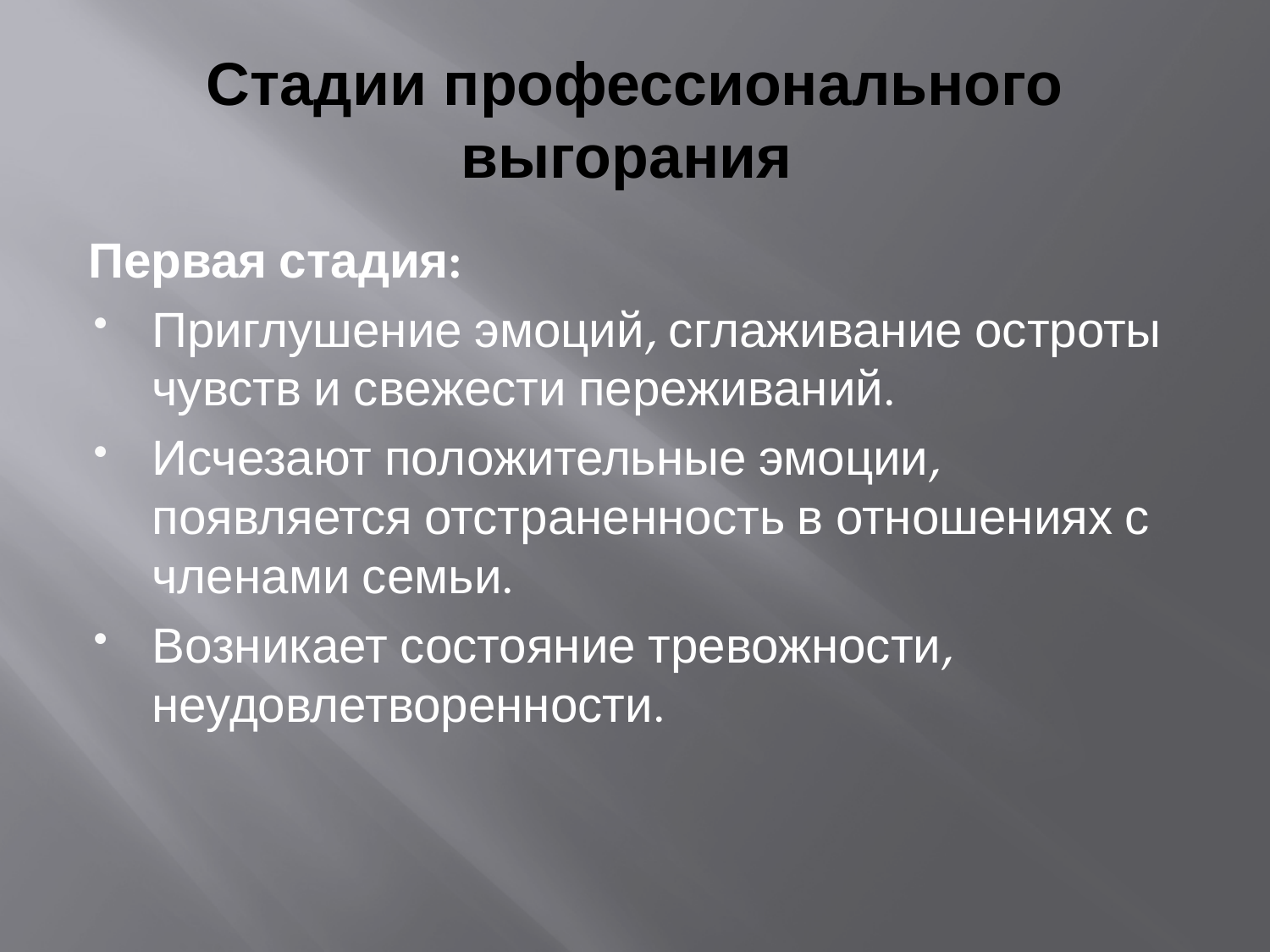

# Стадии профессионального выгорания
 Первая стадия:
Приглушение эмоций, сглаживание остроты чувств и свежести переживаний.
Исчезают положительные эмоции, появляется отстраненность в отношениях с членами семьи.
Возникает состояние тревожности, неудовлетворенности.